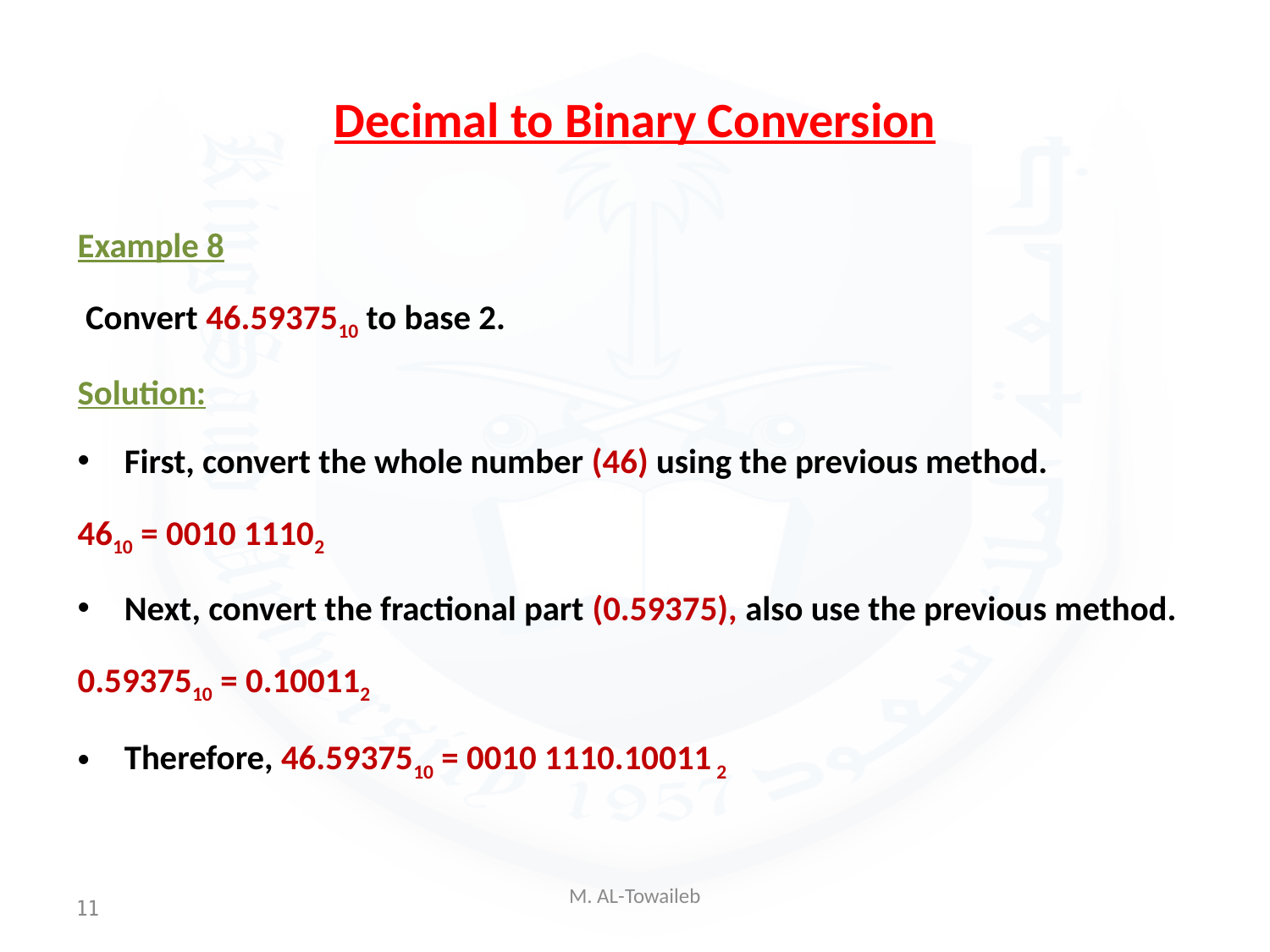

# Decimal to Binary Conversion
Example 8
 Convert 46.5937510 to base 2.
Solution:
First, convert the whole number (46) using the previous method.
4610 = 0010 11102
Next, convert the fractional part (0.59375), also use the previous method.
0.5937510 = 0.100112
Therefore, 46.5937510 = 0010 1110.10011 2

11
M. AL-Towaileb